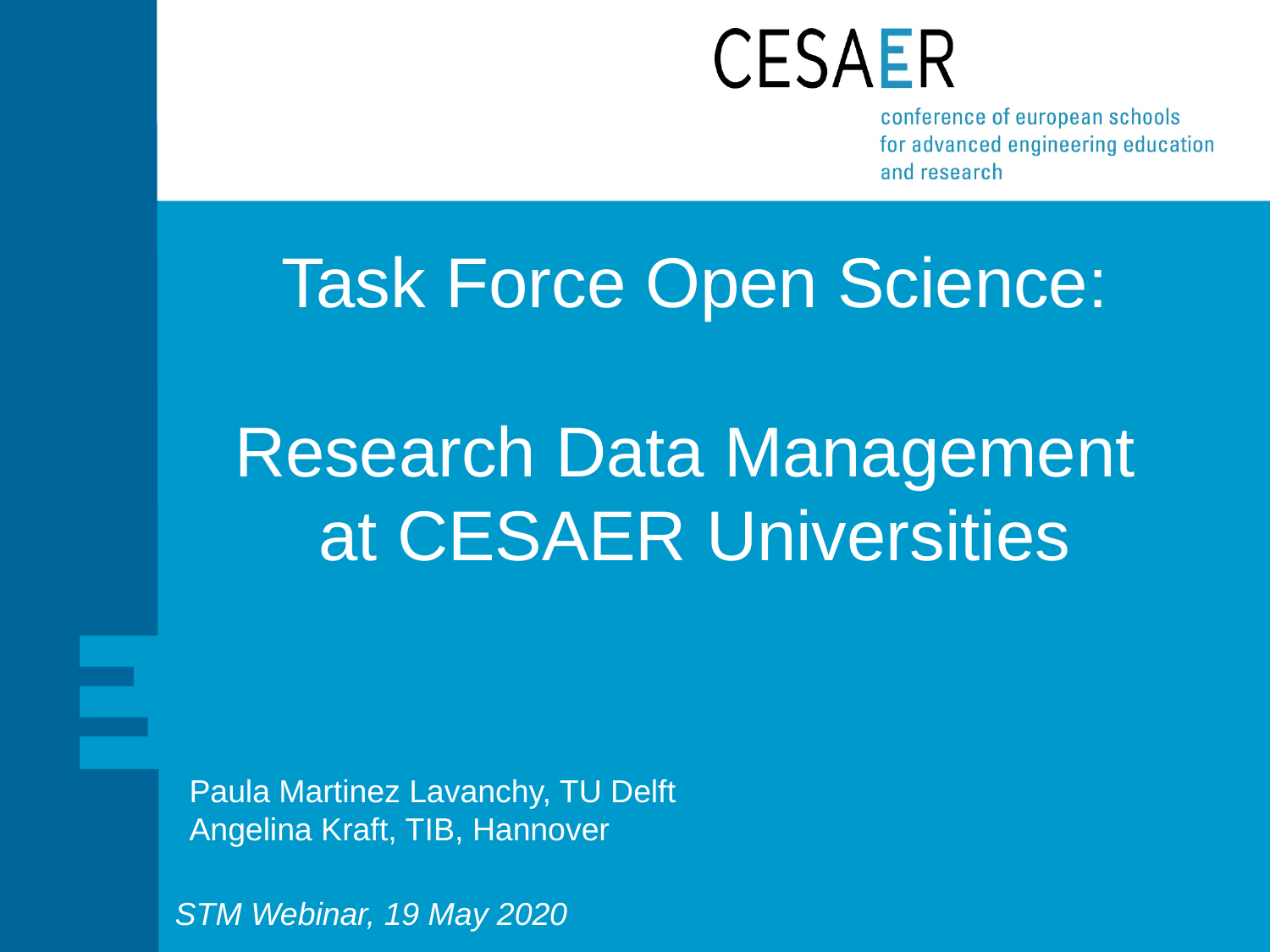

# Task Force Open Science: Research Data Management at CESAER Universities
Paula Martinez Lavanchy, TU Delft
Angelina Kraft, TIB, Hannover
STM Webinar, 19 May 2020